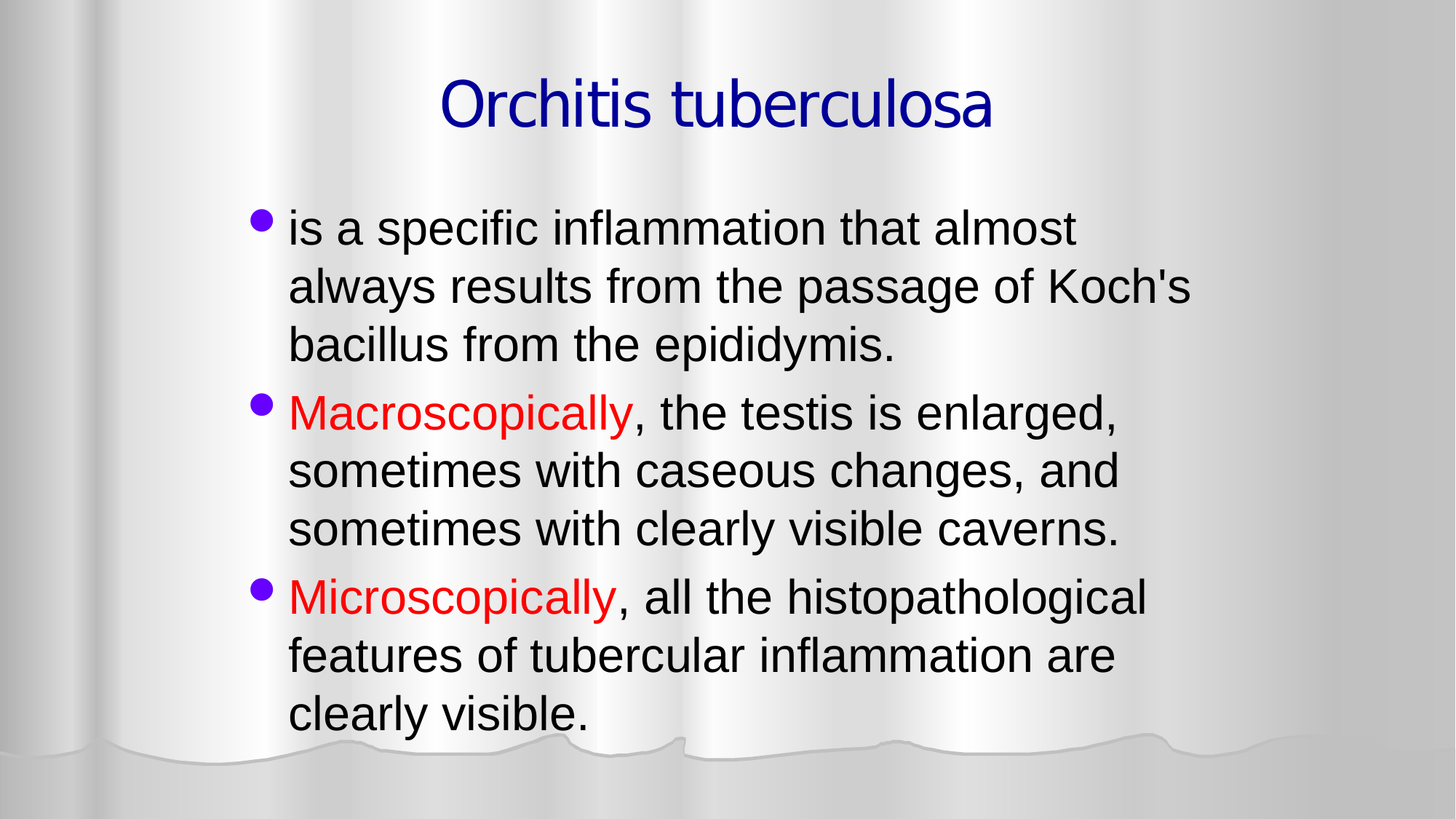

# Orchitis tuberculosa
is a specific inflammation that almost always results from the passage of Koch's bacillus from the epididymis.
Macroscopically, the testis is enlarged, sometimes with caseous changes, and sometimes with clearly visible caverns.
Microscopically, all the histopathological features of tubercular inflammation are clearly visible.